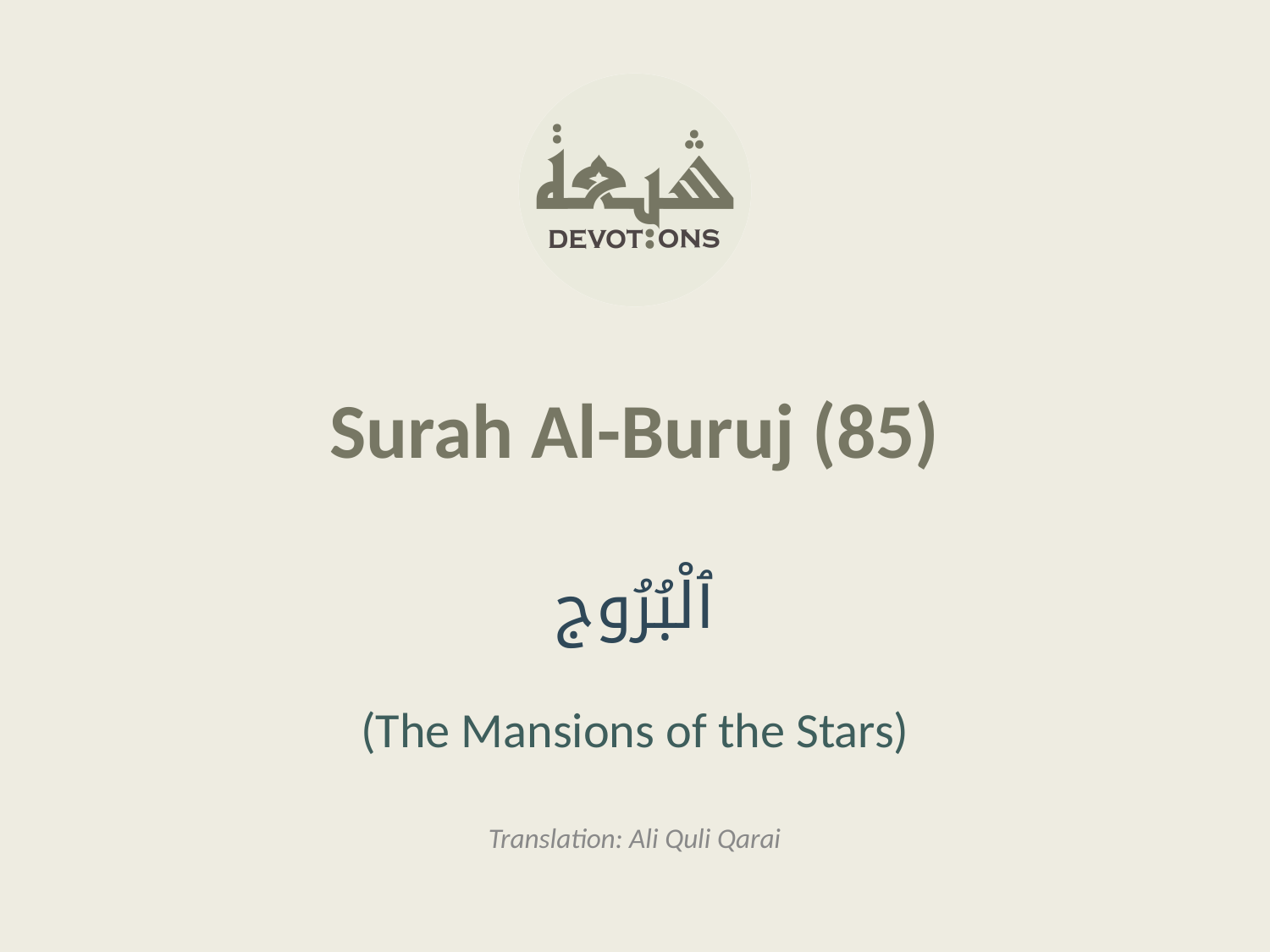

Surah Al-Buruj (85)
ٱلْبُرُوج
(The Mansions of the Stars)
Translation: Ali Quli Qarai